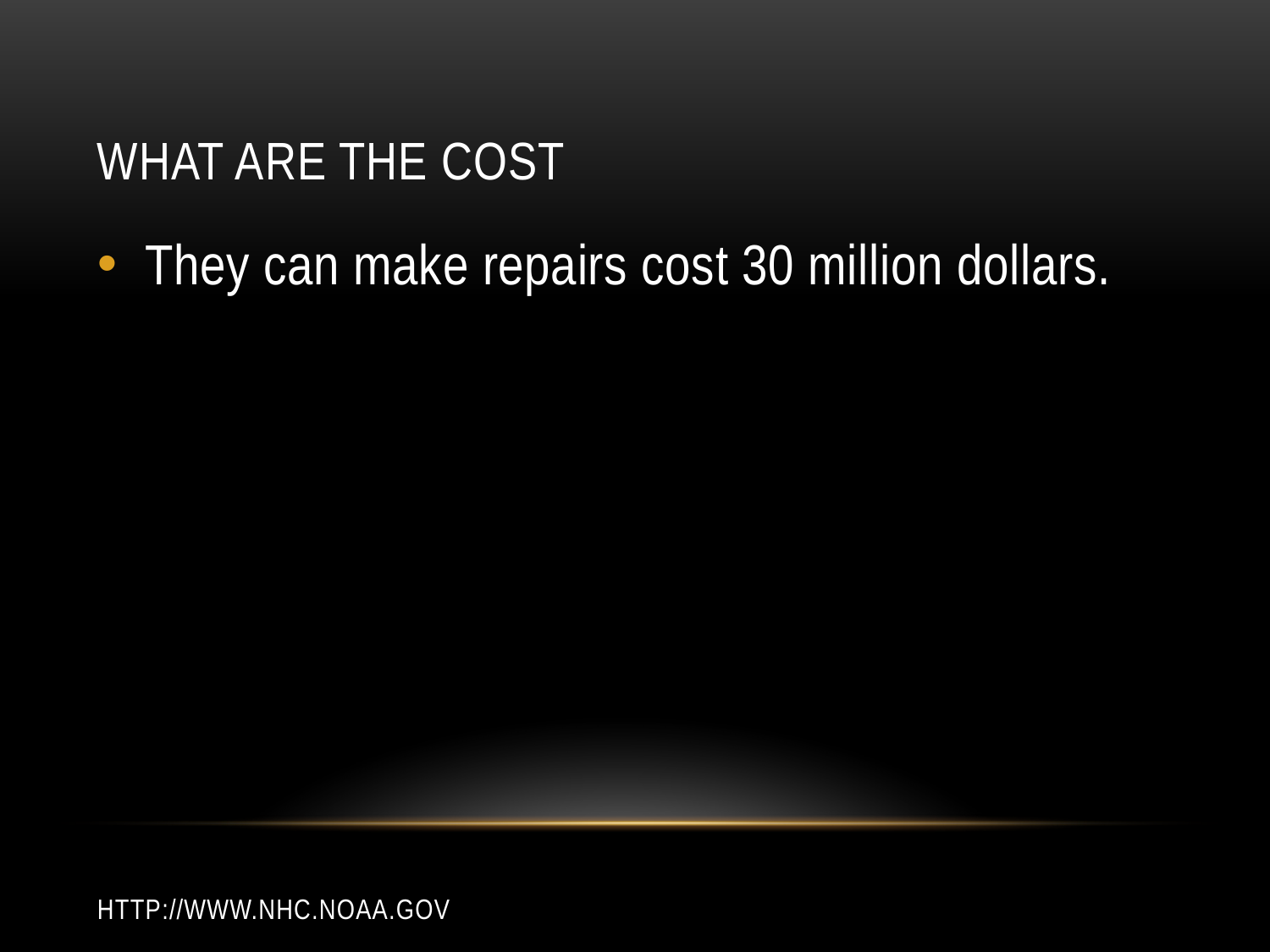

# What are the cost
They can make repairs cost 30 million dollars.
http://www.nhc.noaa.gov